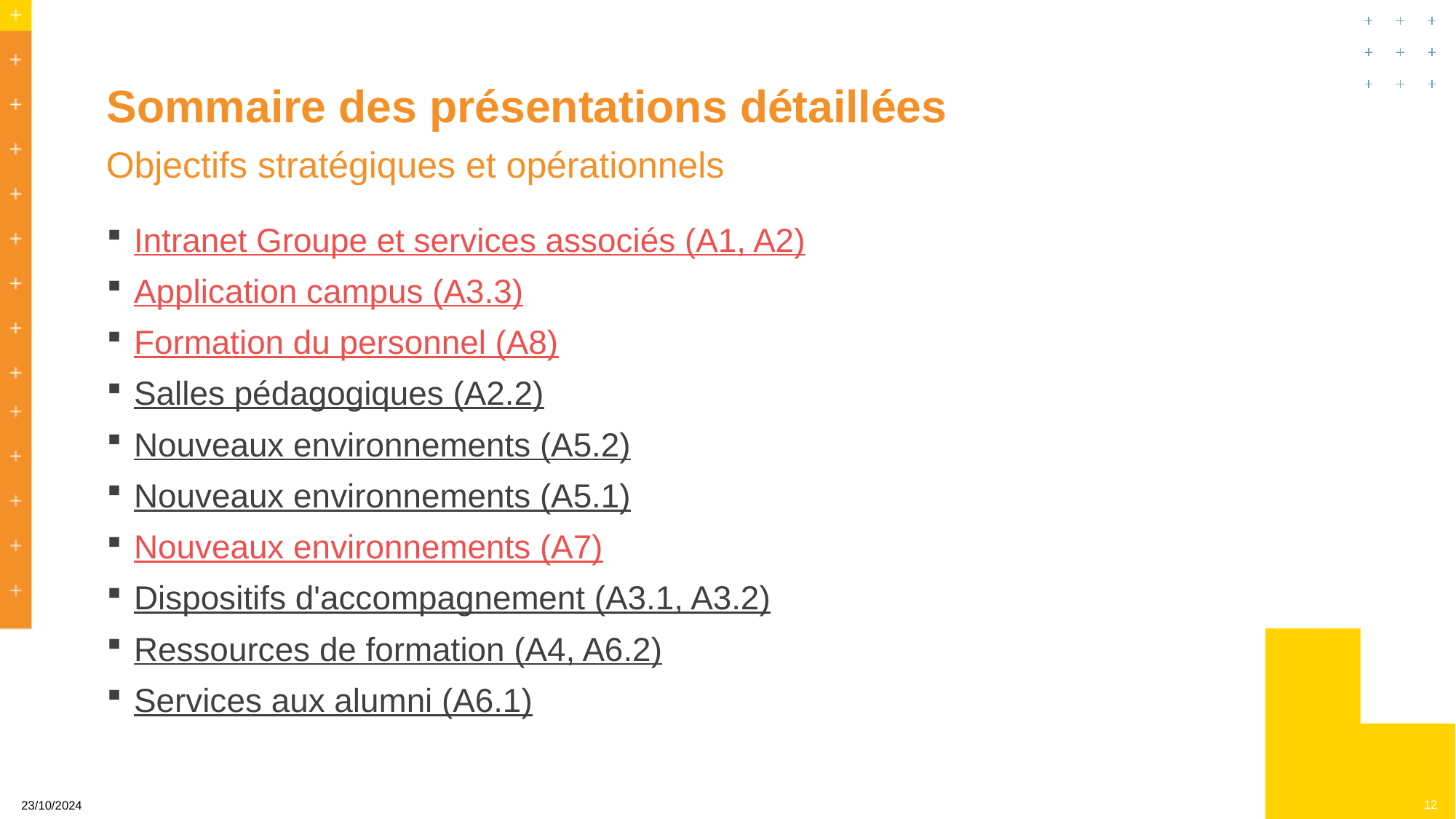

# Sommaire des présentations détaillées
Objectifs stratégiques et opérationnels
Intranet Groupe et services associés (A1, A2)
Application campus (A3.3)
Formation du personnel (A8)
Salles pédagogiques (A2.2)
Nouveaux environnements (A5.2)
Nouveaux environnements (A5.1)
Nouveaux environnements (A7)
Dispositifs d'accompagnement (A3.1, A3.2)
Ressources de formation (A4, A6.2)
Services aux alumni (A6.1)

12
23/10/2024